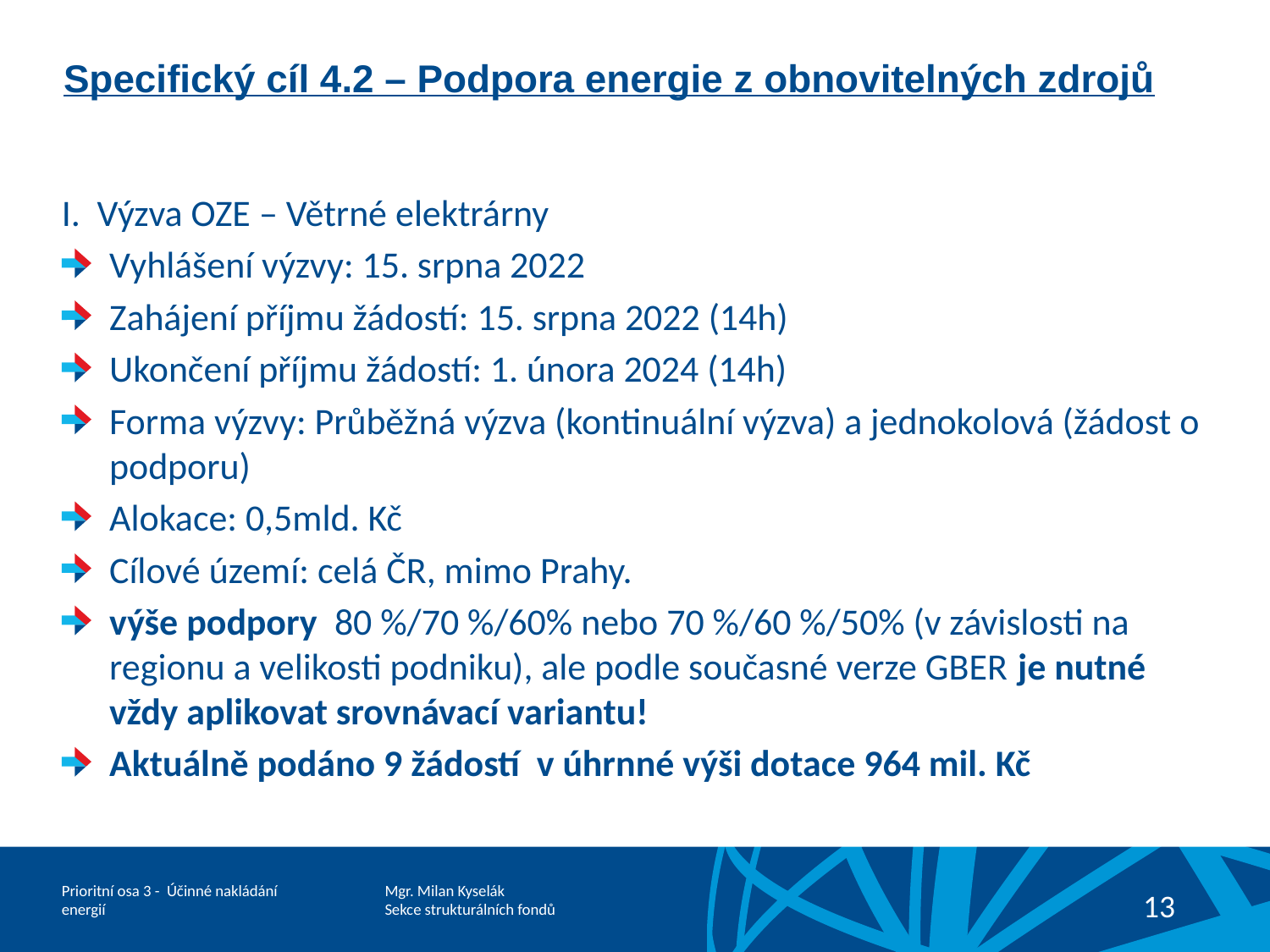

Specifický cíl 4.2 – Podpora energie z obnovitelných zdrojů
I.  Výzva OZE – Větrné elektrárny
Vyhlášení výzvy: 15. srpna 2022
Zahájení příjmu žádostí: 15. srpna 2022 (14h)
Ukončení příjmu žádostí: 1. února 2024 (14h)
Forma výzvy: Průběžná výzva (kontinuální výzva) a jednokolová (žádost o podporu)
Alokace: 0,5mld. Kč
Cílové území: celá ČR, mimo Prahy.
výše podpory  80 %/70 %/60% nebo 70 %/60 %/50% (v závislosti na regionu a velikosti podniku), ale podle současné verze GBER je nutné vždy aplikovat srovnávací variantu!
Aktuálně podáno 9 žádostí  v úhrnné výši dotace 964 mil. Kč